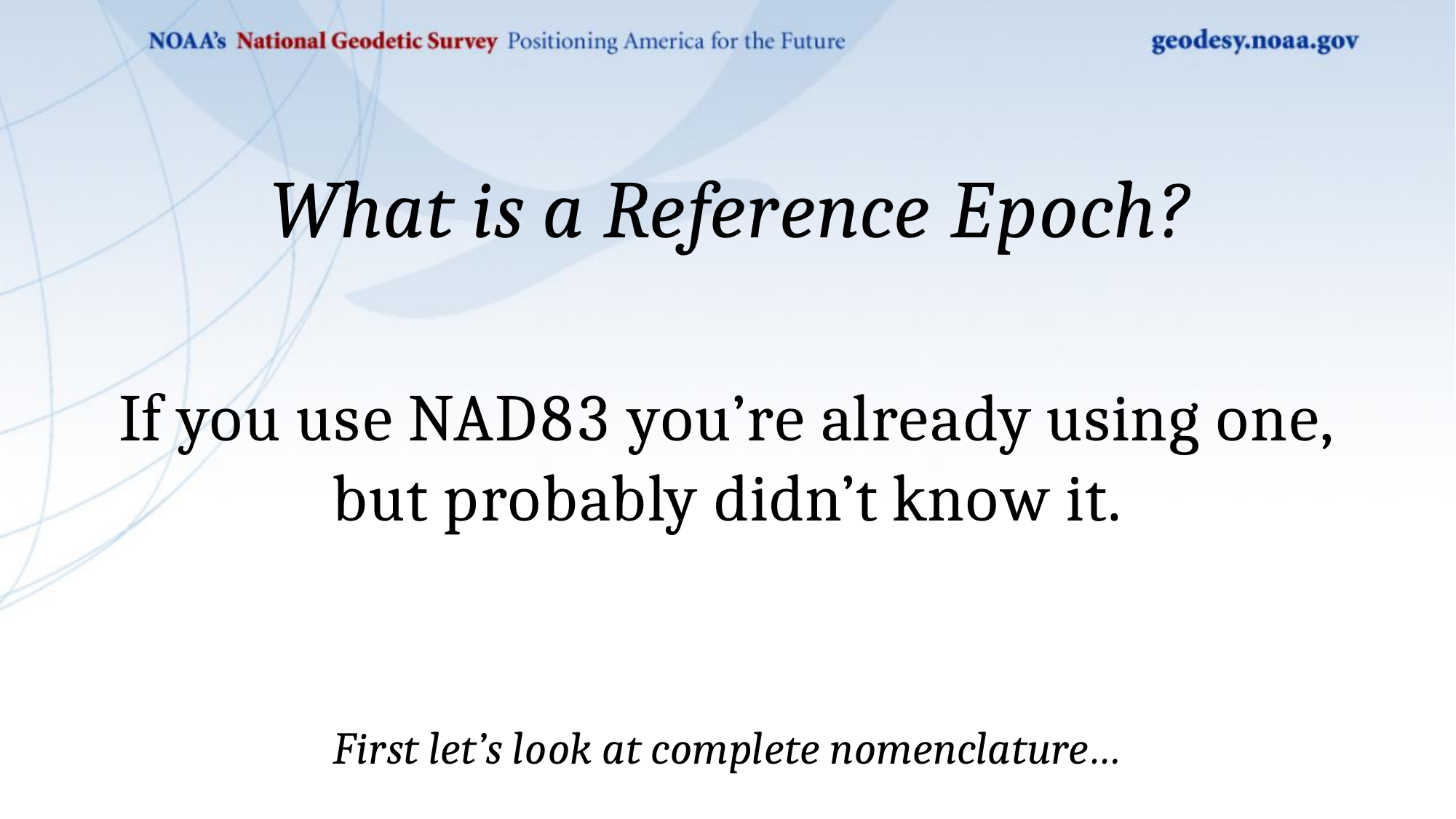

What is a Reference Epoch?
If you use NAD83 you’re already using one, but probably didn’t know it.
First let’s look at complete nomenclature…